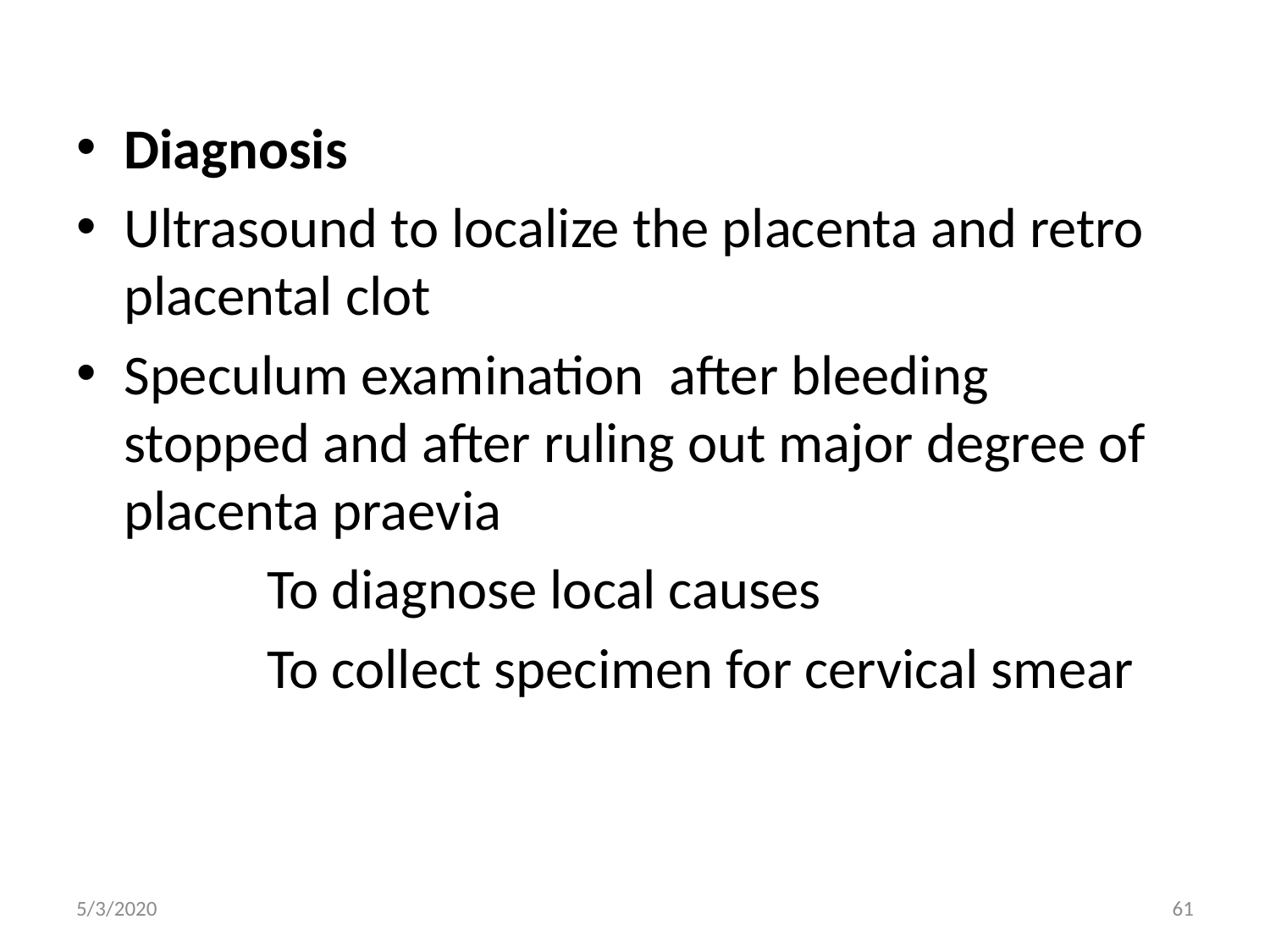

Diagnosis
Ultrasound to localize the placenta and retro placental clot
Speculum examination  after bleeding stopped and after ruling out major degree of placenta praevia
               To diagnose local causes
               To collect specimen for cervical smear

5/3/2020
61